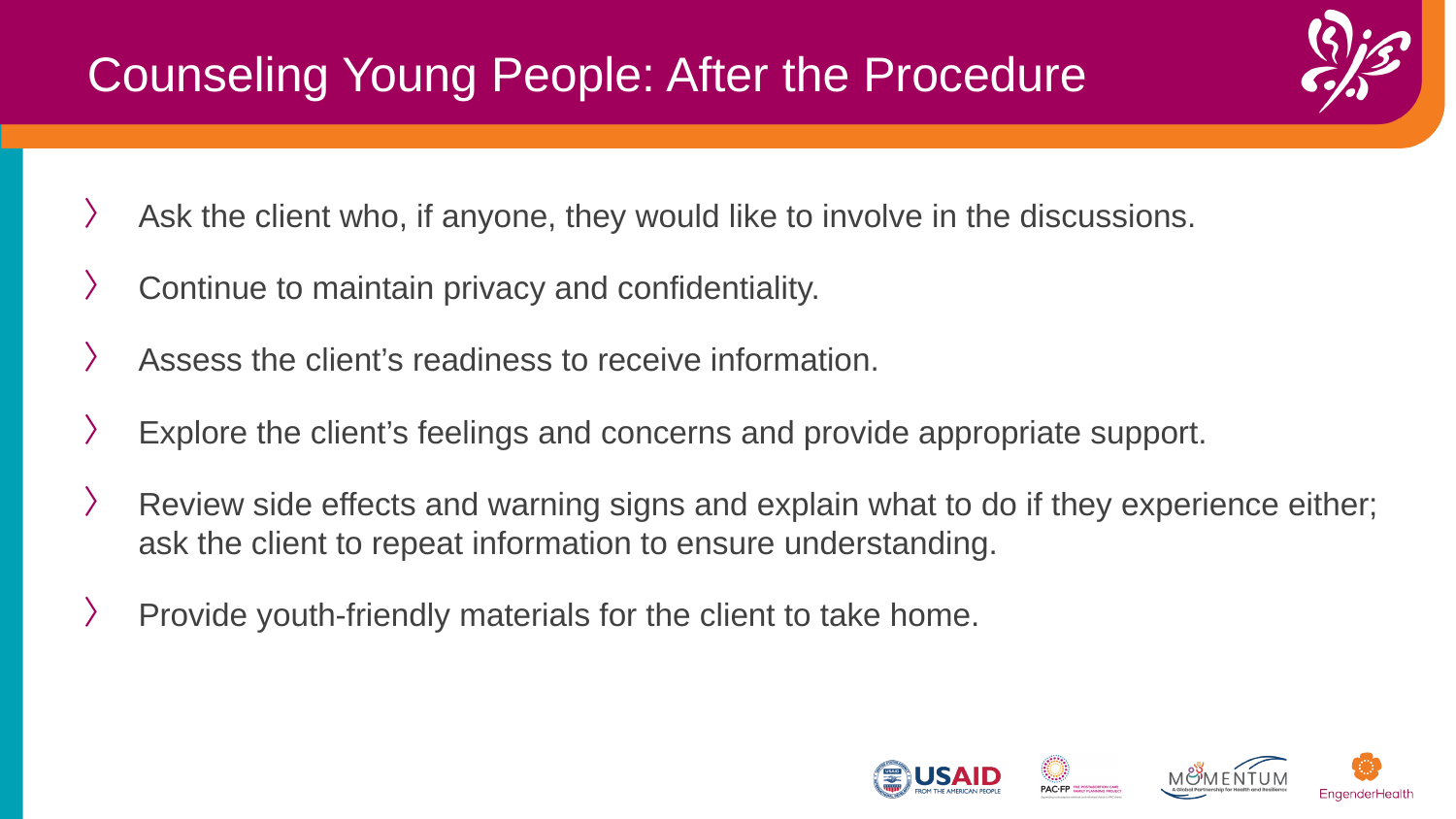

Counseling Young People: After the Procedure
Ask the client who, if anyone, they would like to involve in the discussions.
Continue to maintain privacy and confidentiality.
Assess the client’s readiness to receive information.
Explore the client’s feelings and concerns and provide appropriate support.
Review side effects and warning signs and explain what to do if they experience either; ask the client to repeat information to ensure understanding.
Provide youth-friendly materials for the client to take home.